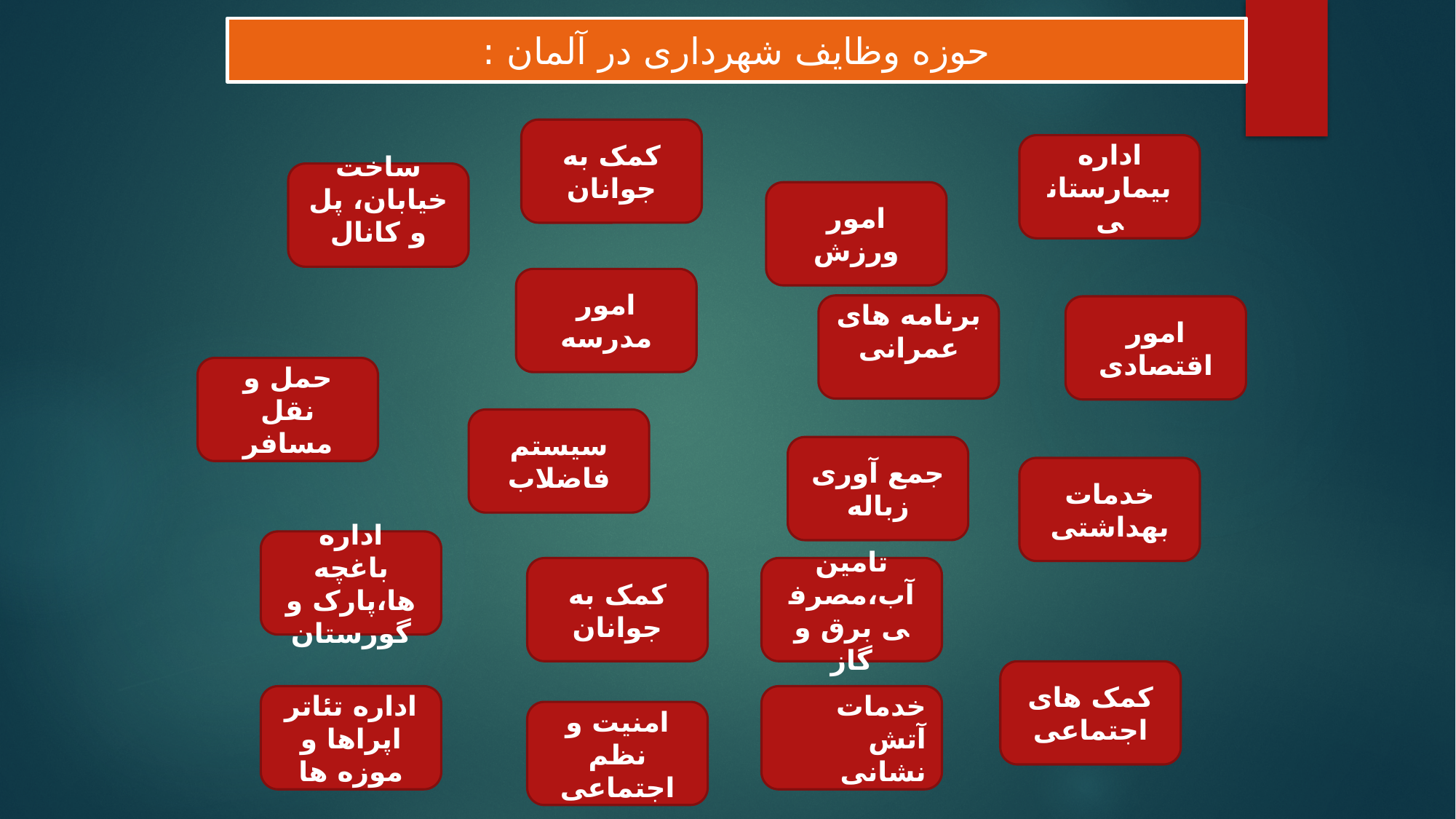

حوزه وظایف شهرداری در آلمان :
کمک به جوانان
اداره بیمارستانی
ساخت خیابان، پل و کانال

امور ورزش
امور مدرسه
برنامه های عمرانی

امور اقتصادی
حمل و نقل مسافر
سیستم فاضلاب
جمع آوری زباله
خدمات بهداشتی
اداره باغچه ها،پارک و گورستان
کمک به جوانان
تامین آب،مصرفی برق و گاز
کمک های اجتماعی
اداره تئاتر اپراها و موزه ها
خدمات آتش نشانی
امنیت و نظم اجتماعی